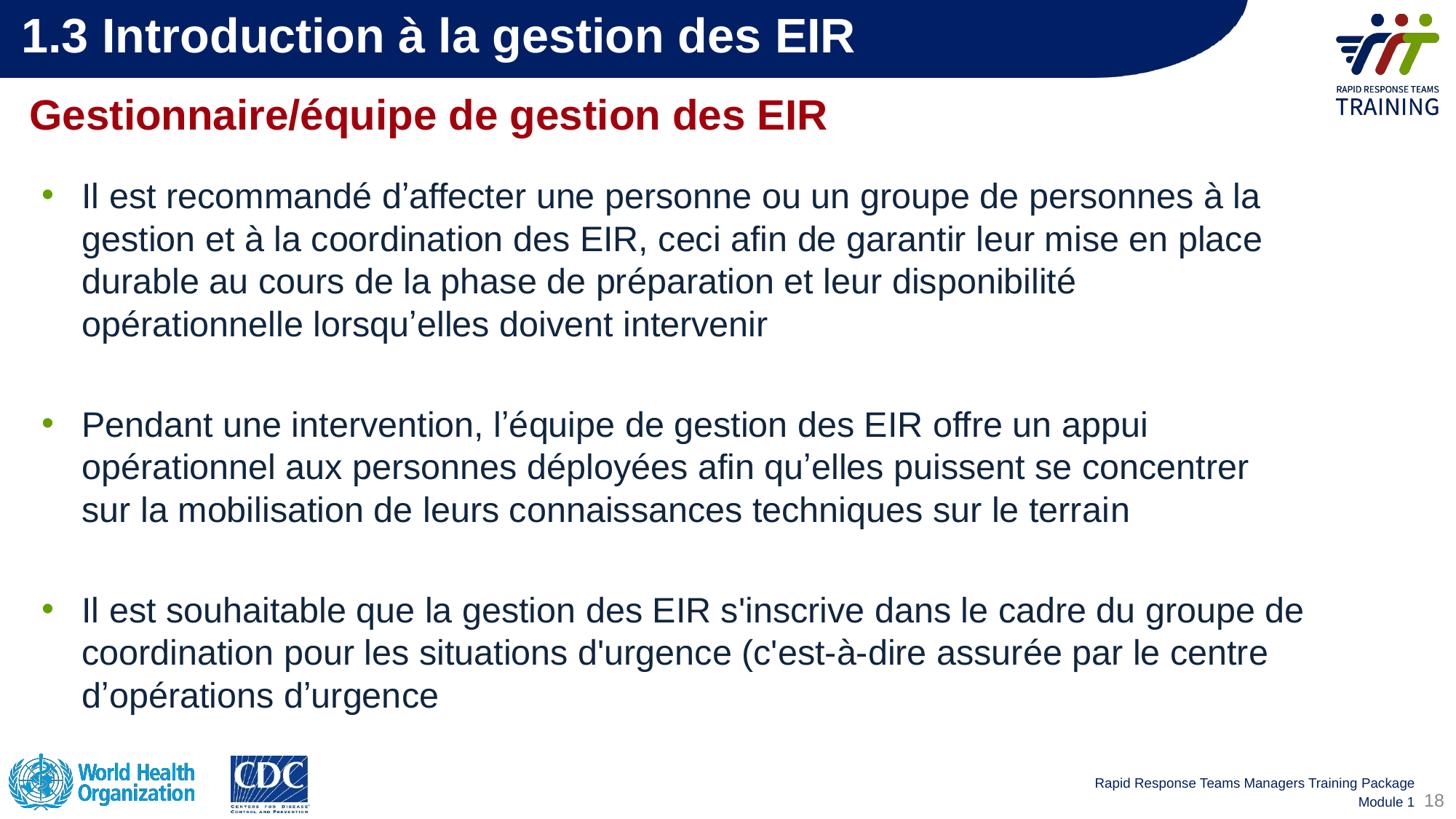

1.3 Introduction à la gestion des EIR
Gestionnaire/équipe de gestion des EIR
Il est recommandé dʼaffecter une personne ou un groupe de personnes à la gestion et à la coordination des EIR, ceci afin de garantir leur mise en place durable au cours de la phase de préparation et leur disponibilité opérationnelle lorsquʼelles doivent intervenir

Pendant une intervention, lʼéquipe de gestion des EIR offre un appui opérationnel aux personnes déployées afin quʼelles puissent se concentrer sur la mobilisation de leurs connaissances techniques sur le terrain

Il est souhaitable que la gestion des EIR s'inscrive dans le cadre du groupe de coordination pour les situations d'urgence (c'est-à-dire assurée par le centre dʼopérations dʼurgence

18